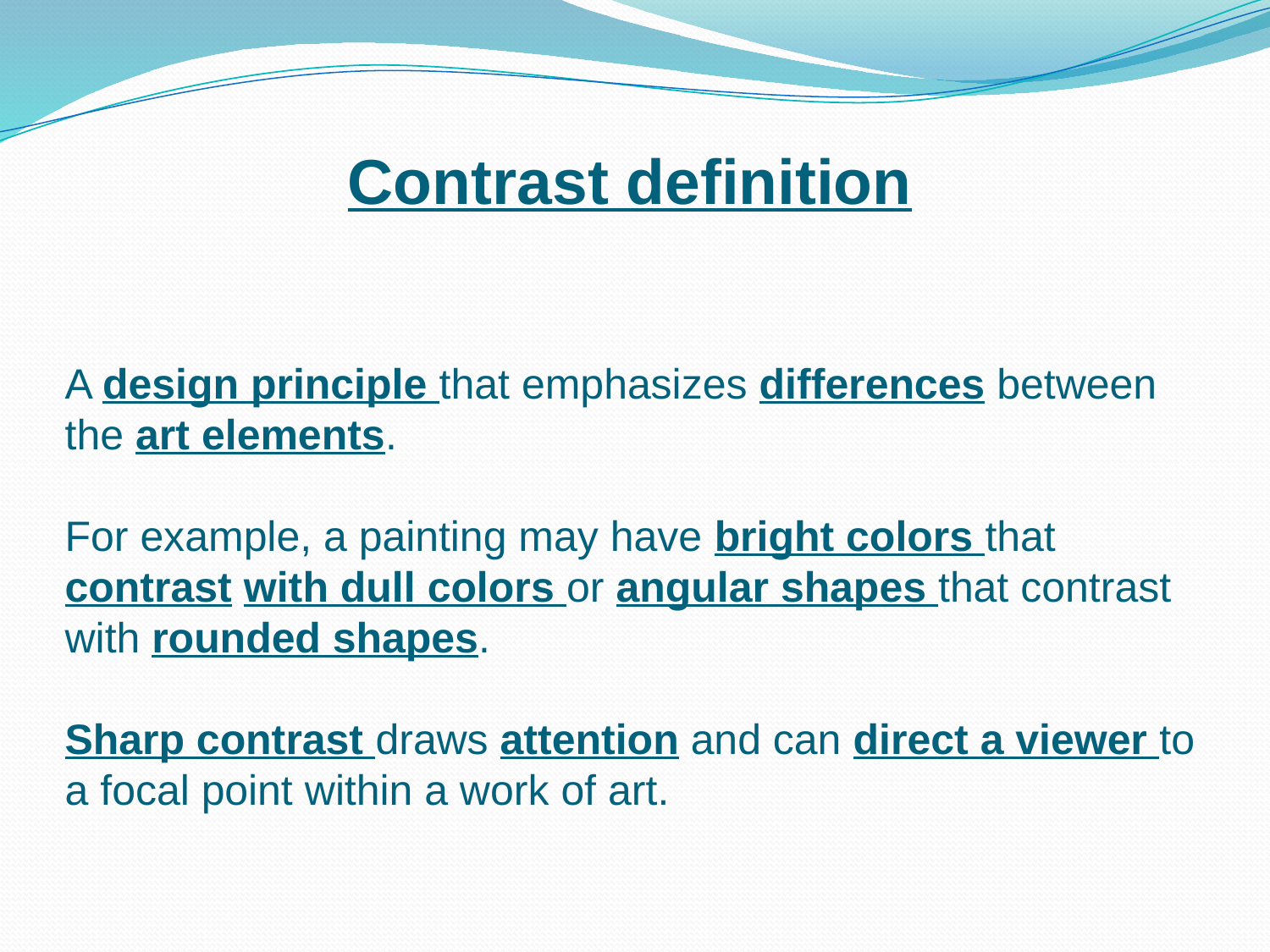

Contrast definition
# A design principle that emphasizes differences between the art elements. For example, a painting may have bright colors that contrast with dull colors or angular shapes that contrast with rounded shapes. Sharp contrast draws attention and can direct a viewer to a focal point within a work of art.